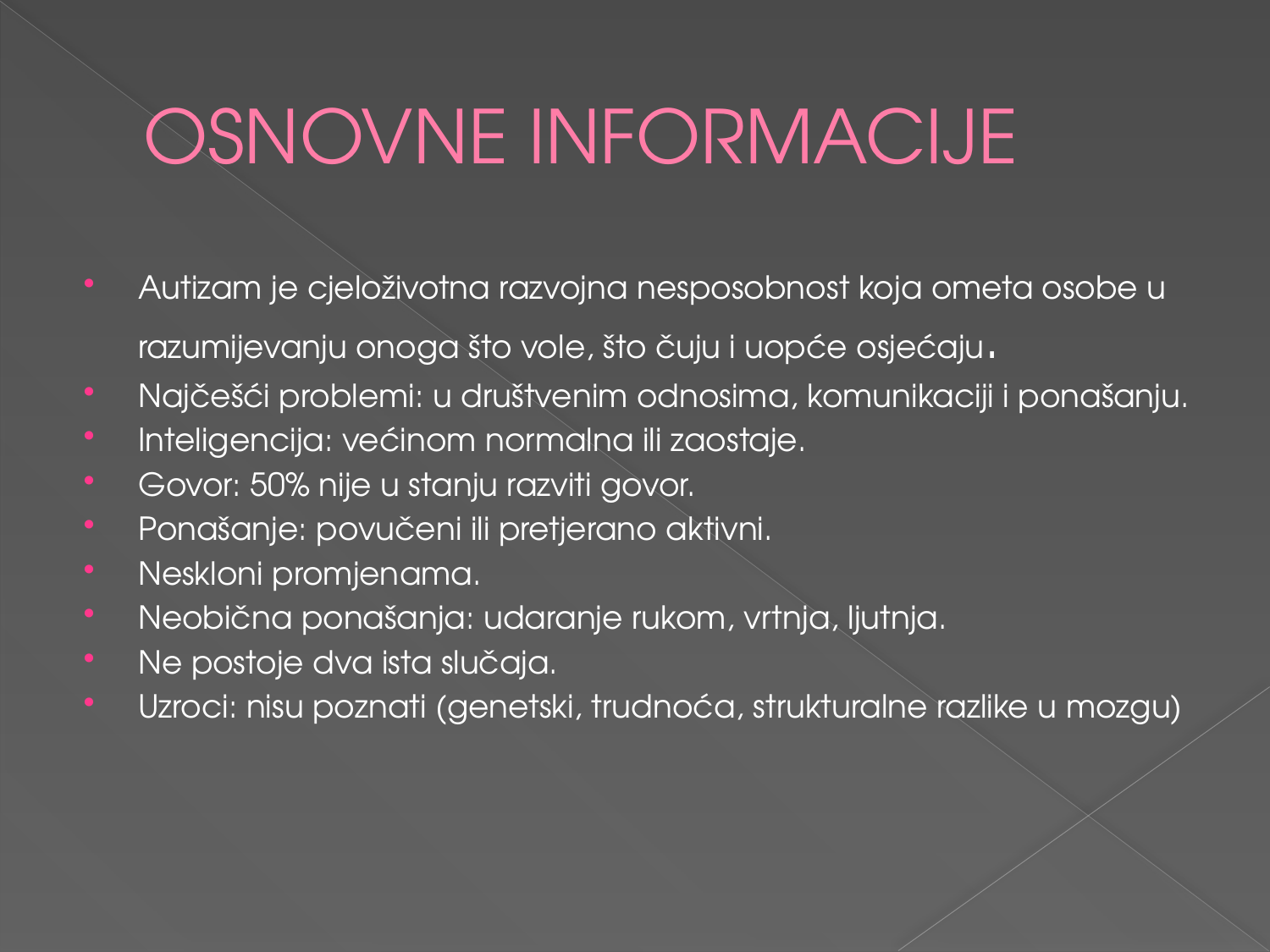

# OSNOVNE INFORMACIJE
Autizam je cjeloživotna razvojna nesposobnost koja ometa osobe u razumijevanju onoga što vole, što čuju i uopće osjećaju.
Najčešći problemi: u društvenim odnosima, komunikaciji i ponašanju.
Inteligencija: većinom normalna ili zaostaje.
Govor: 50% nije u stanju razviti govor.
Ponašanje: povučeni ili pretjerano aktivni.
Neskloni promjenama.
Neobična ponašanja: udaranje rukom, vrtnja, ljutnja.
Ne postoje dva ista slučaja.
Uzroci: nisu poznati (genetski, trudnoća, strukturalne razlike u mozgu)